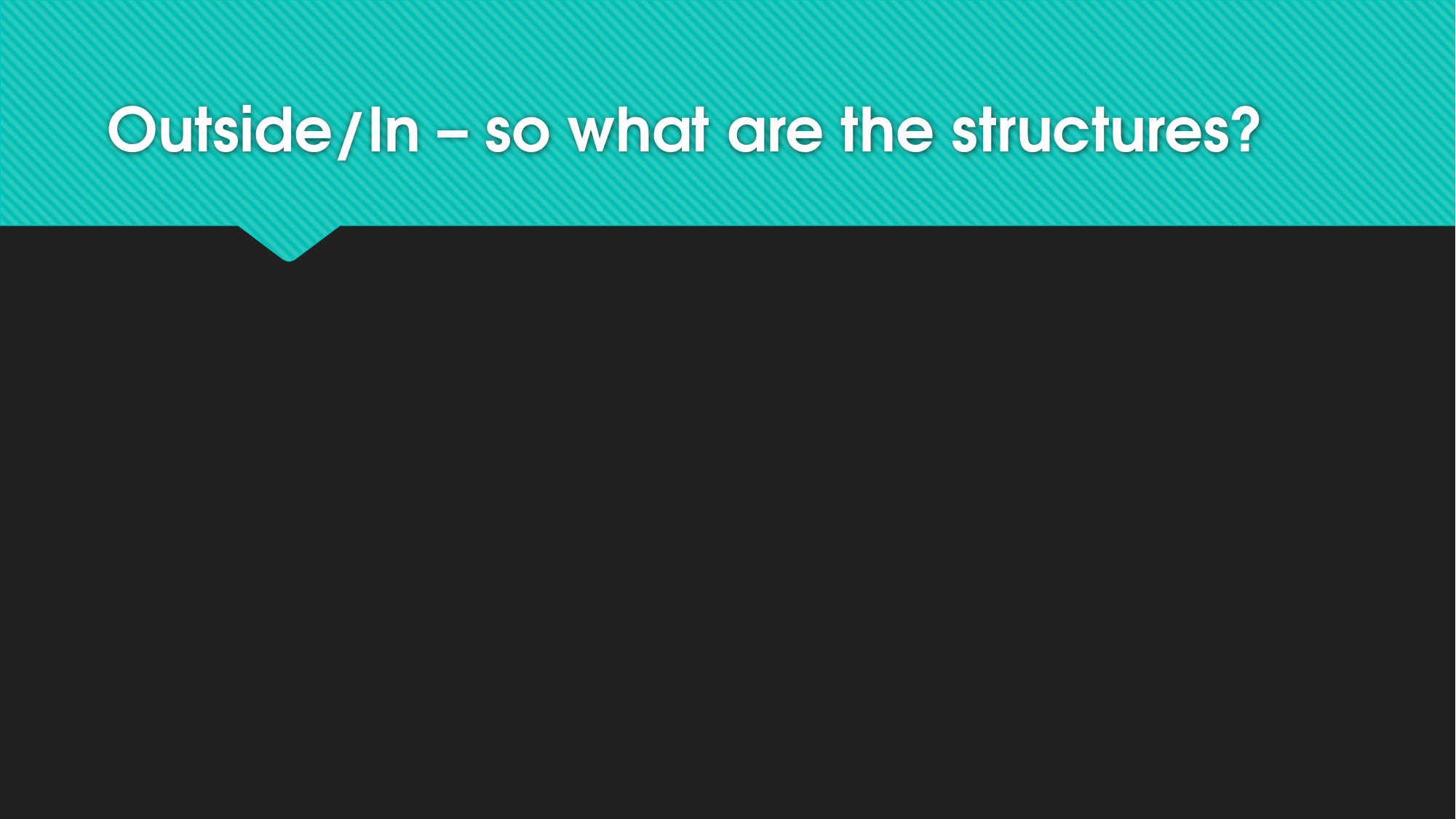

# Outside/In – so what are the structures?